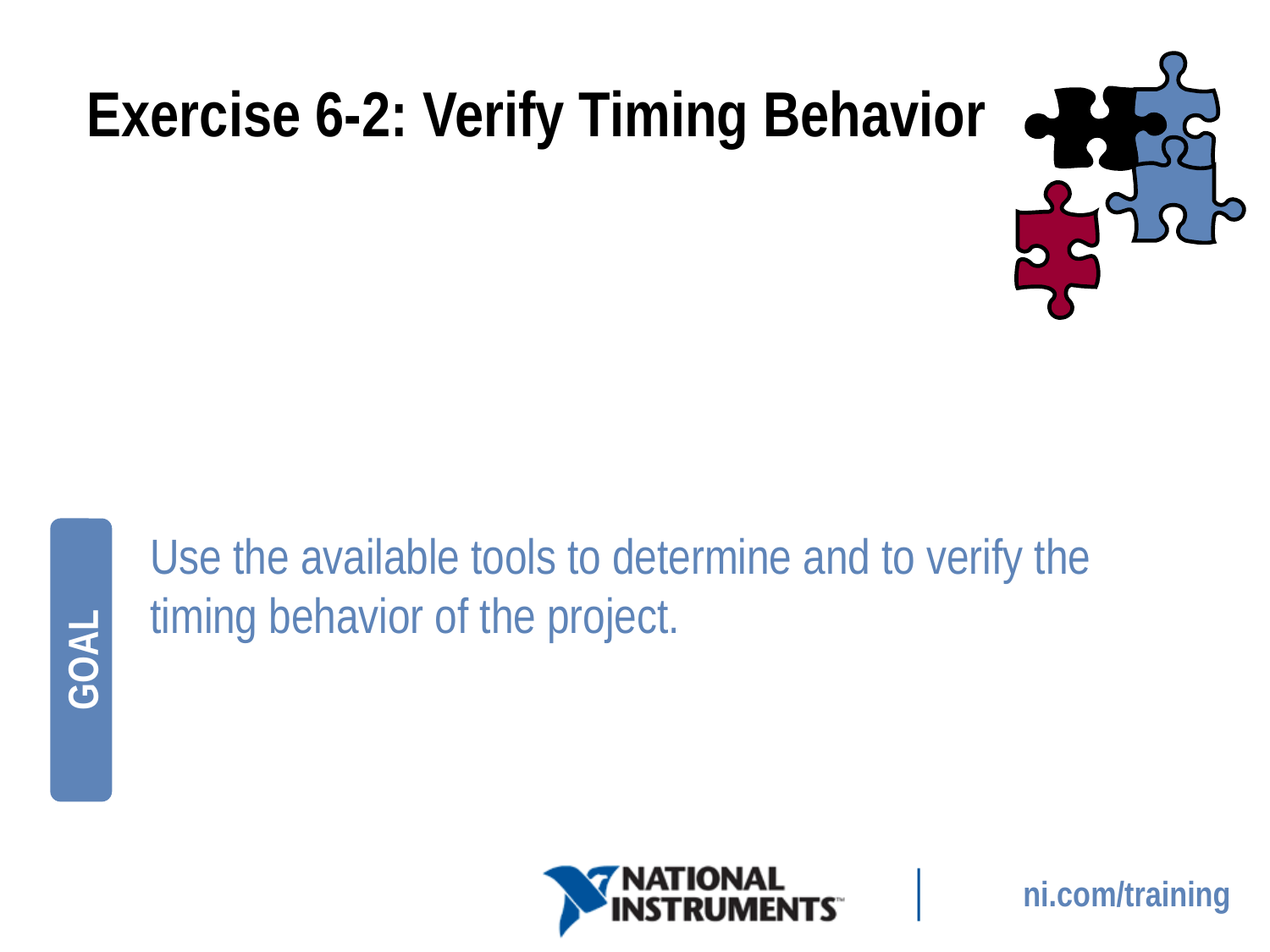

# Exercise 6-2: Verify Timing Behavior

Use the available tools to determine and to verify the timing behavior of the project.